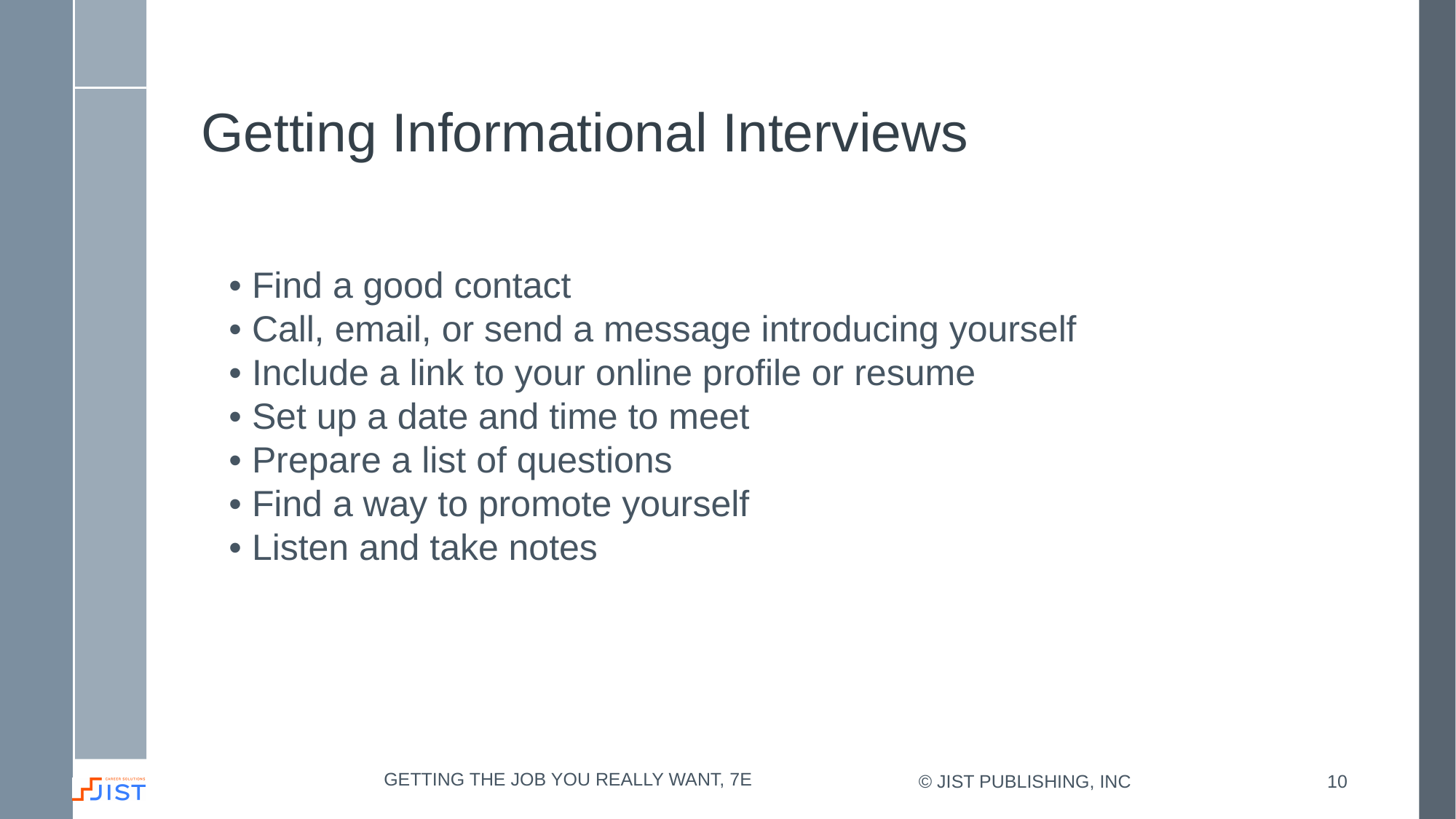

# Getting Informational Interviews
• Find a good contact
• Call, email, or send a message introducing yourself
• Include a link to your online profile or resume
• Set up a date and time to meet
• Prepare a list of questions
• Find a way to promote yourself
• Listen and take notes
Getting the job you really want, 7e
© JIST Publishing, Inc
10